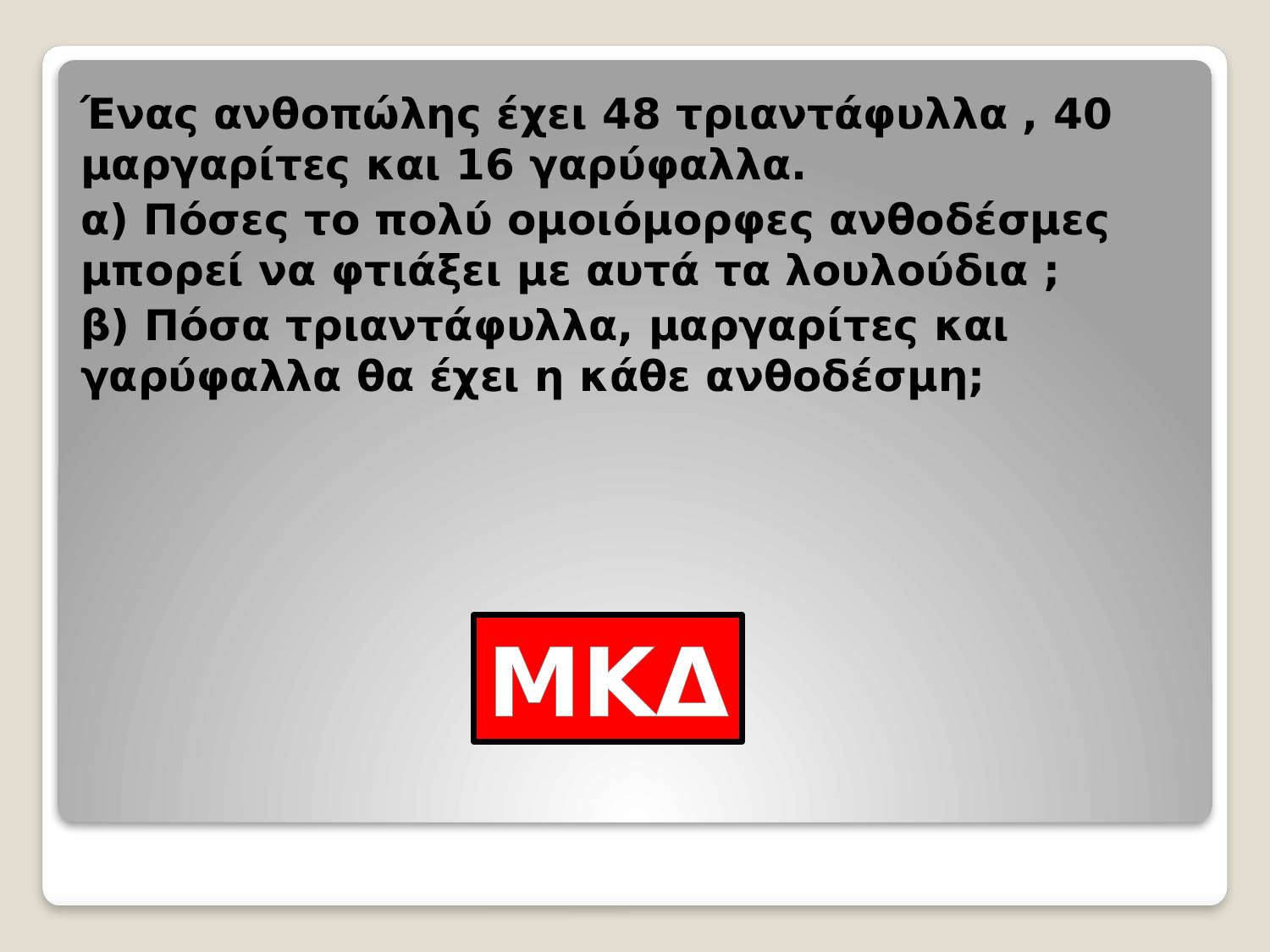

Ένας ανθοπώλης έχει 48 τριαντάφυλλα , 40 μαργαρίτες και 16 γαρύφαλλα.
α) Πόσες το πολύ ομοιόμορφες ανθοδέσμες μπορεί να φτιάξει με αυτά τα λουλούδια ;
β) Πόσα τριαντάφυλλα, μαργαρίτες και γαρύφαλλα θα έχει η κάθε ανθοδέσμη;

ΜΚΔ